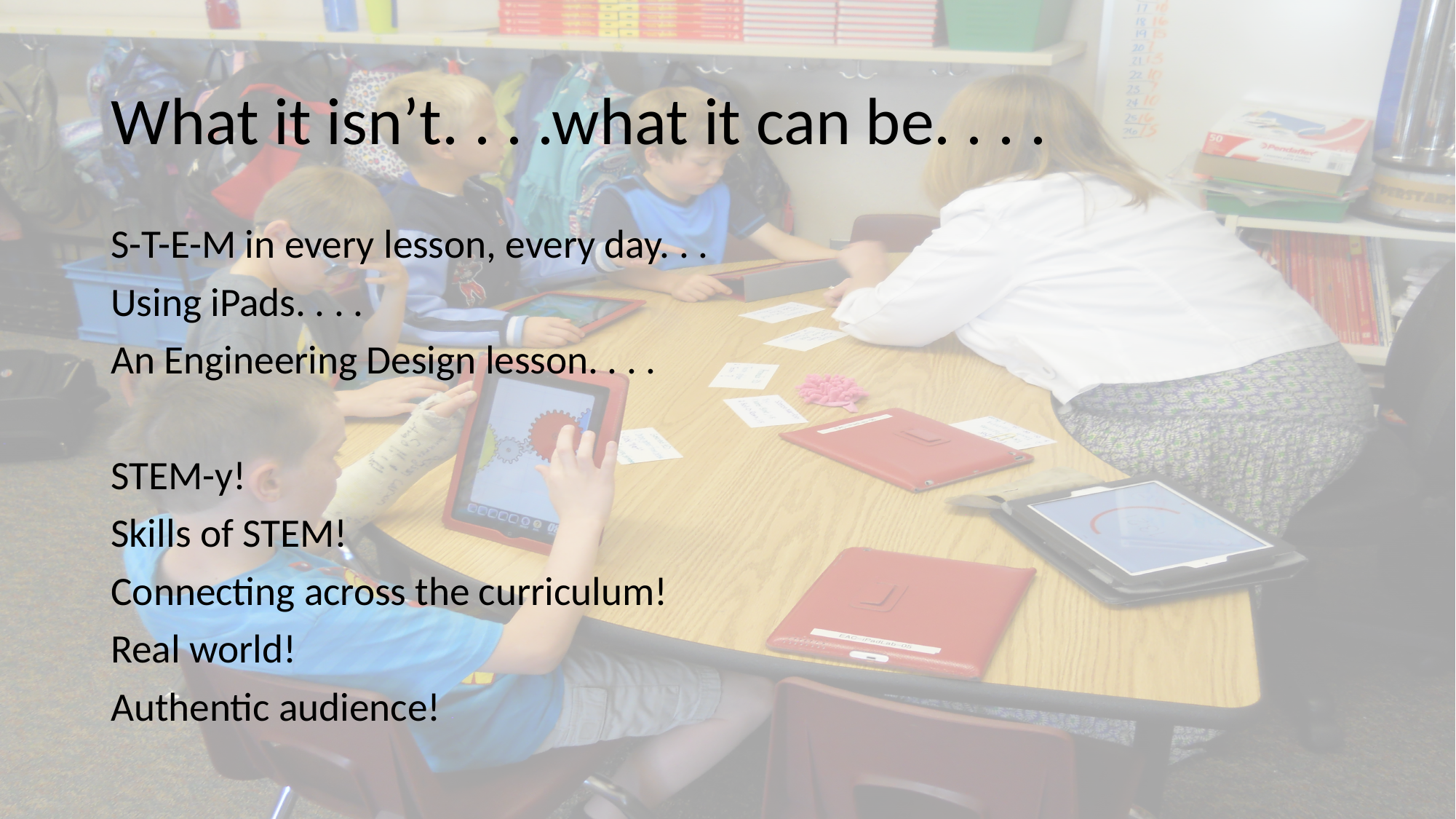

# What it isn’t. . . .what it can be. . . .
S-T-E-M in every lesson, every day. . .
Using iPads. . . .
An Engineering Design lesson. . . .

STEM-y!
Skills of STEM!
Connecting across the curriculum!
Real world!
Authentic audience!